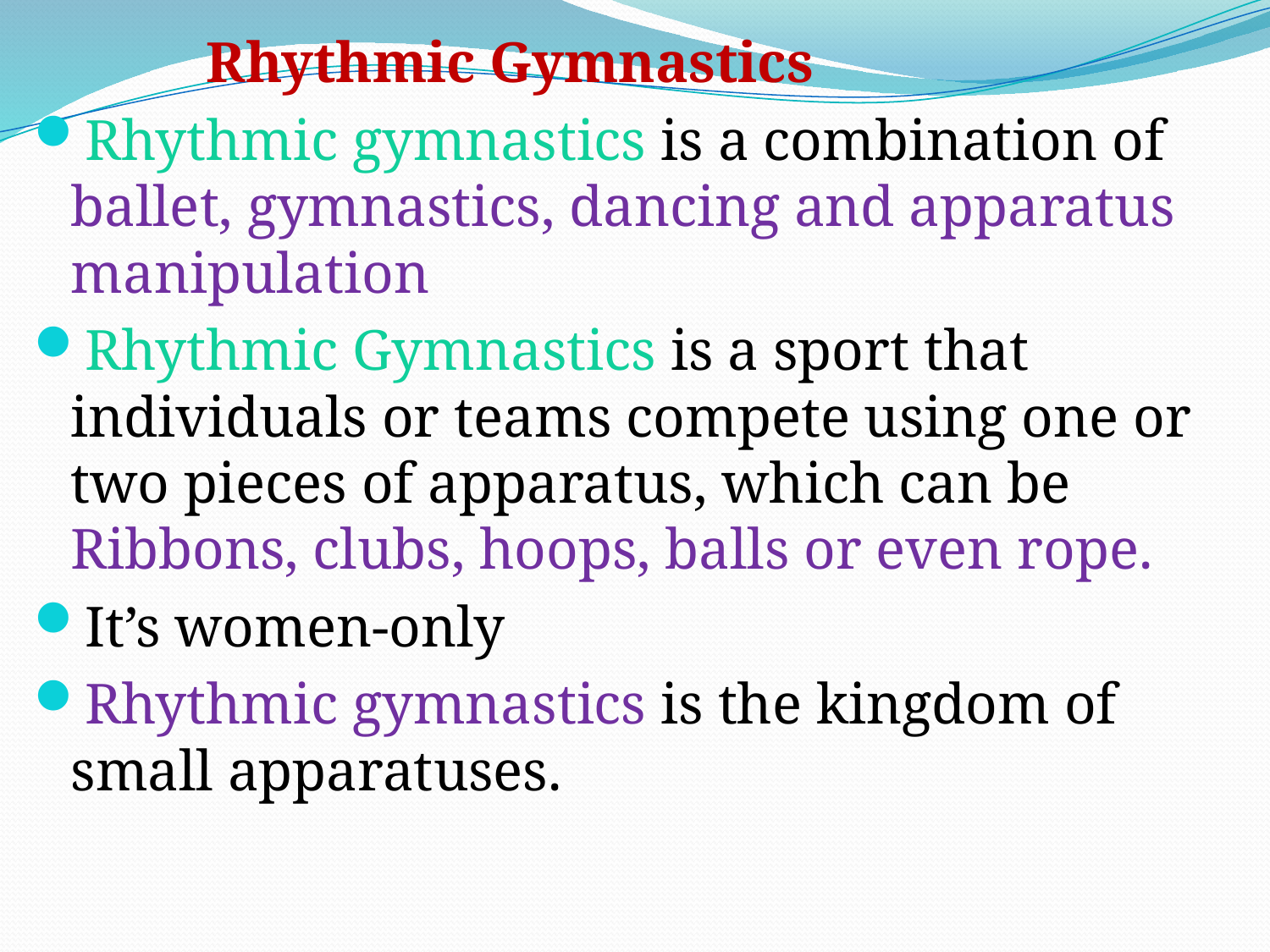

Rhythmic Gymnastics
Rhythmic gymnastics is a combination of ballet, gymnastics, dancing and apparatus manipulation
Rhythmic Gymnastics is a sport that individuals or teams compete using one or two pieces of apparatus, which can be Ribbons, clubs, hoops, balls or even rope.
It’s women-only
Rhythmic gymnastics is the kingdom of small apparatuses.